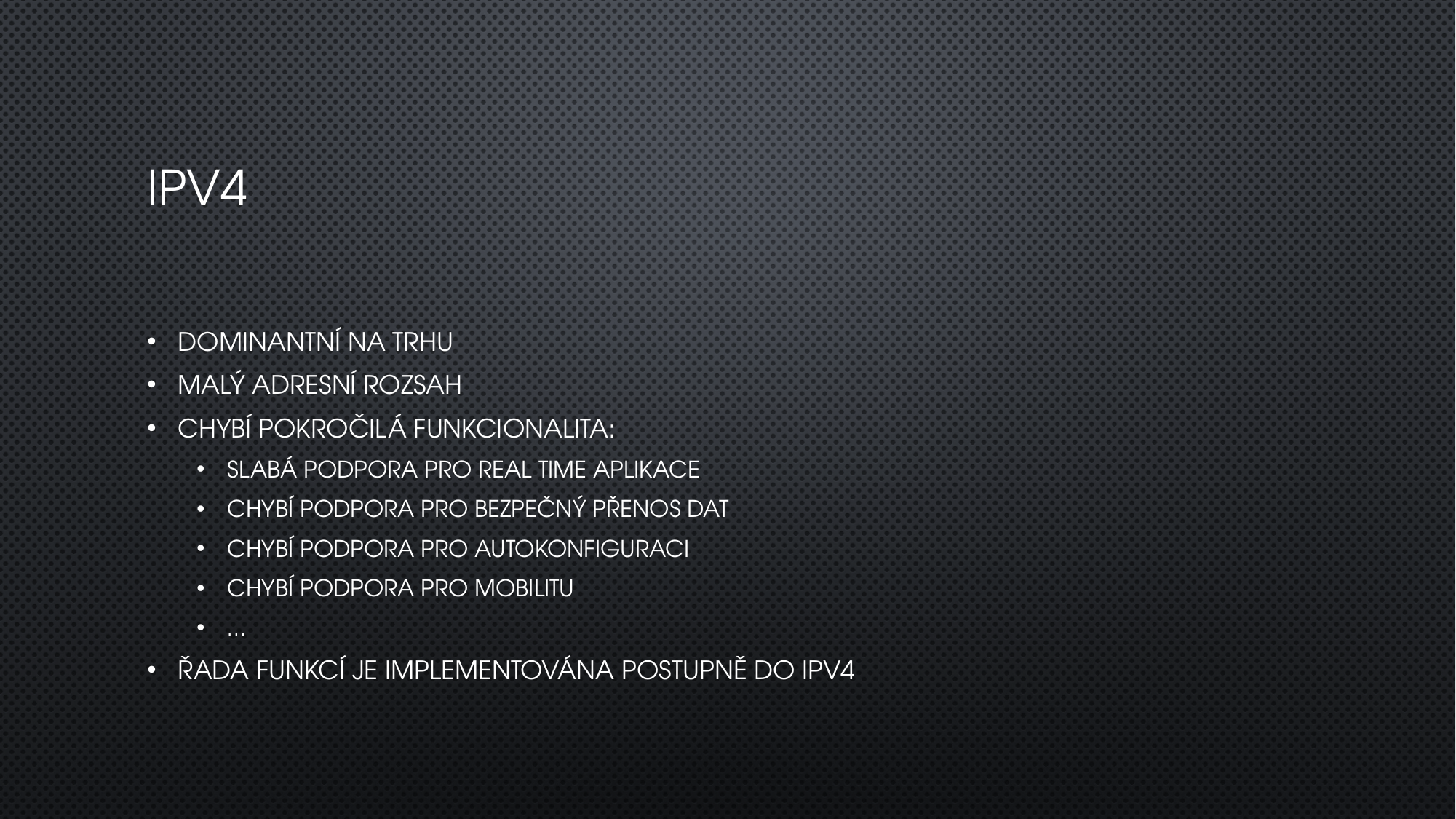

# IPv4
Dominantní na trhu
Malý adresní rozsah
Chybí pokročilá funkcionalita:
Slabá podpora pro real time aplikace
Chybí podpora pro bezpečný přenos dat
Chybí podpora pro autokonfiguraci
Chybí podpora pro mobilitu
…
Řada funkcí je implementována postupně do IPv4